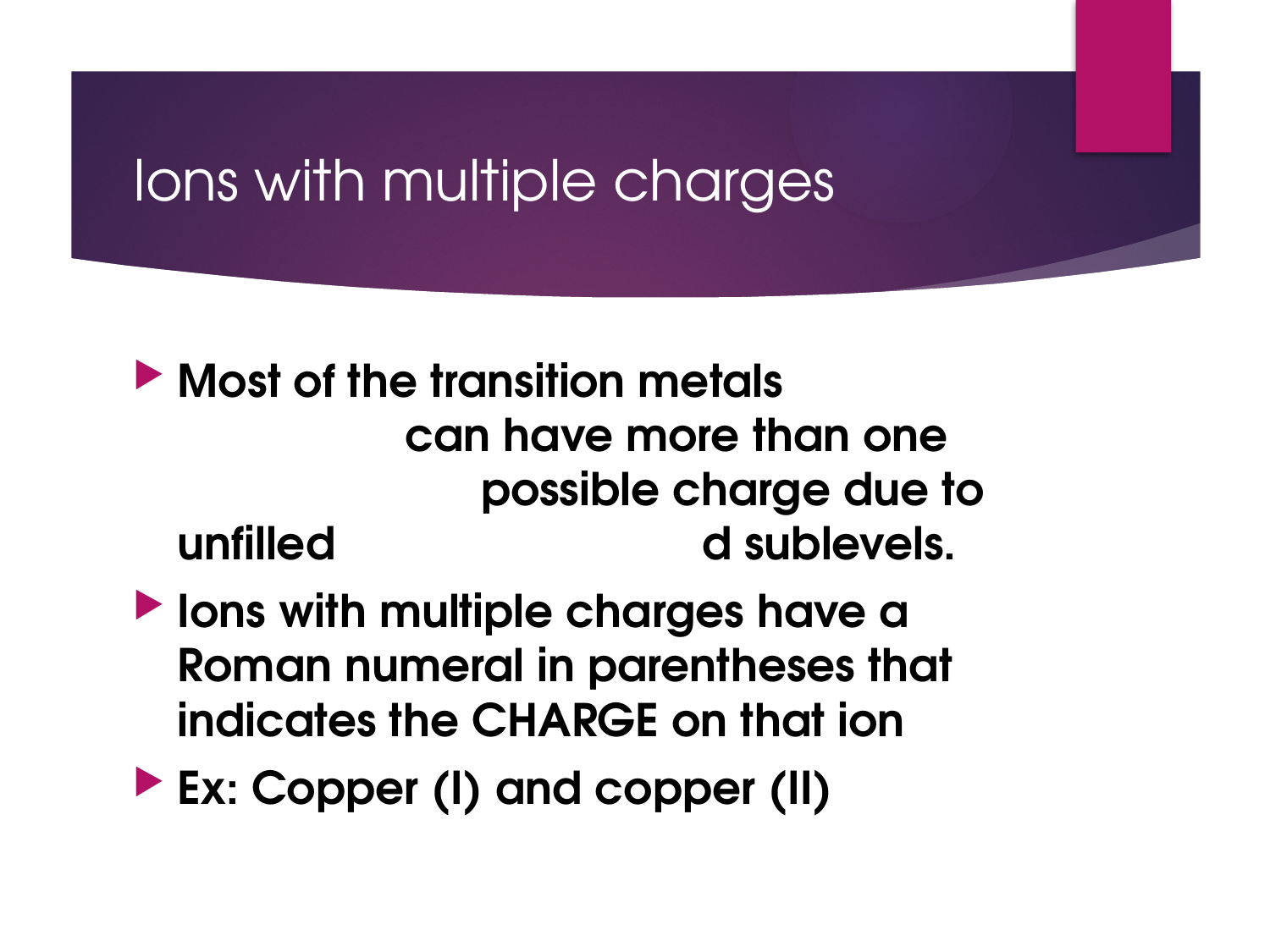

# Ions with multiple charges
Most of the transition metals                                   can have more than one                            possible charge due to unfilled                             d sublevels.
Ions with multiple charges have a Roman numeral in parentheses that indicates the CHARGE on that ion
Ex: Copper (I) and copper (II)